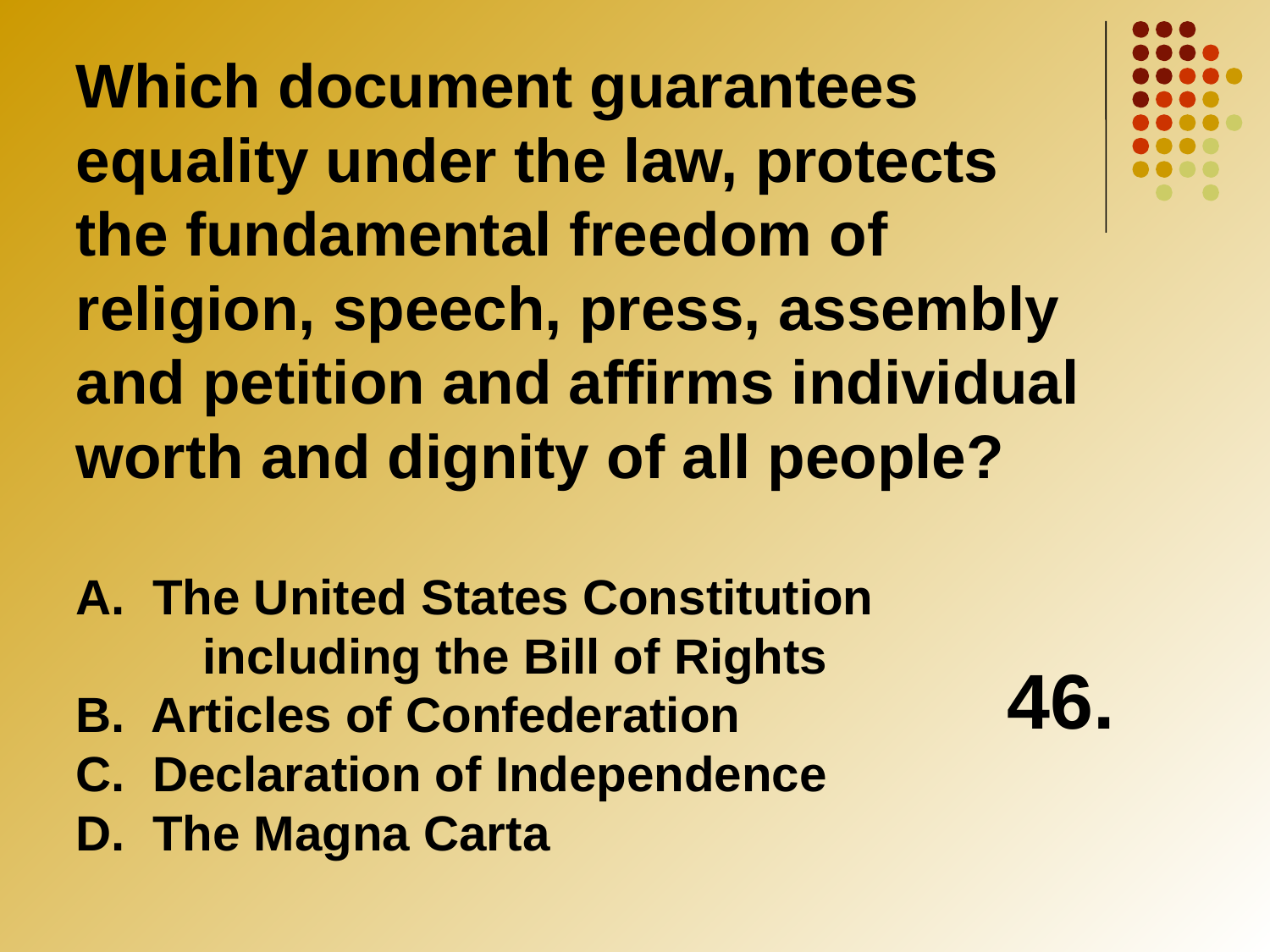

46.
Which document guarantees equality under the law, protects the fundamental freedom of religion, speech, press, assembly and petition and affirms individual worth and dignity of all people?
A.  The United States Constitution
 	including the Bill of Rights
B.  Articles of Confederation
C.  Declaration of Independence
D.  The Magna Carta